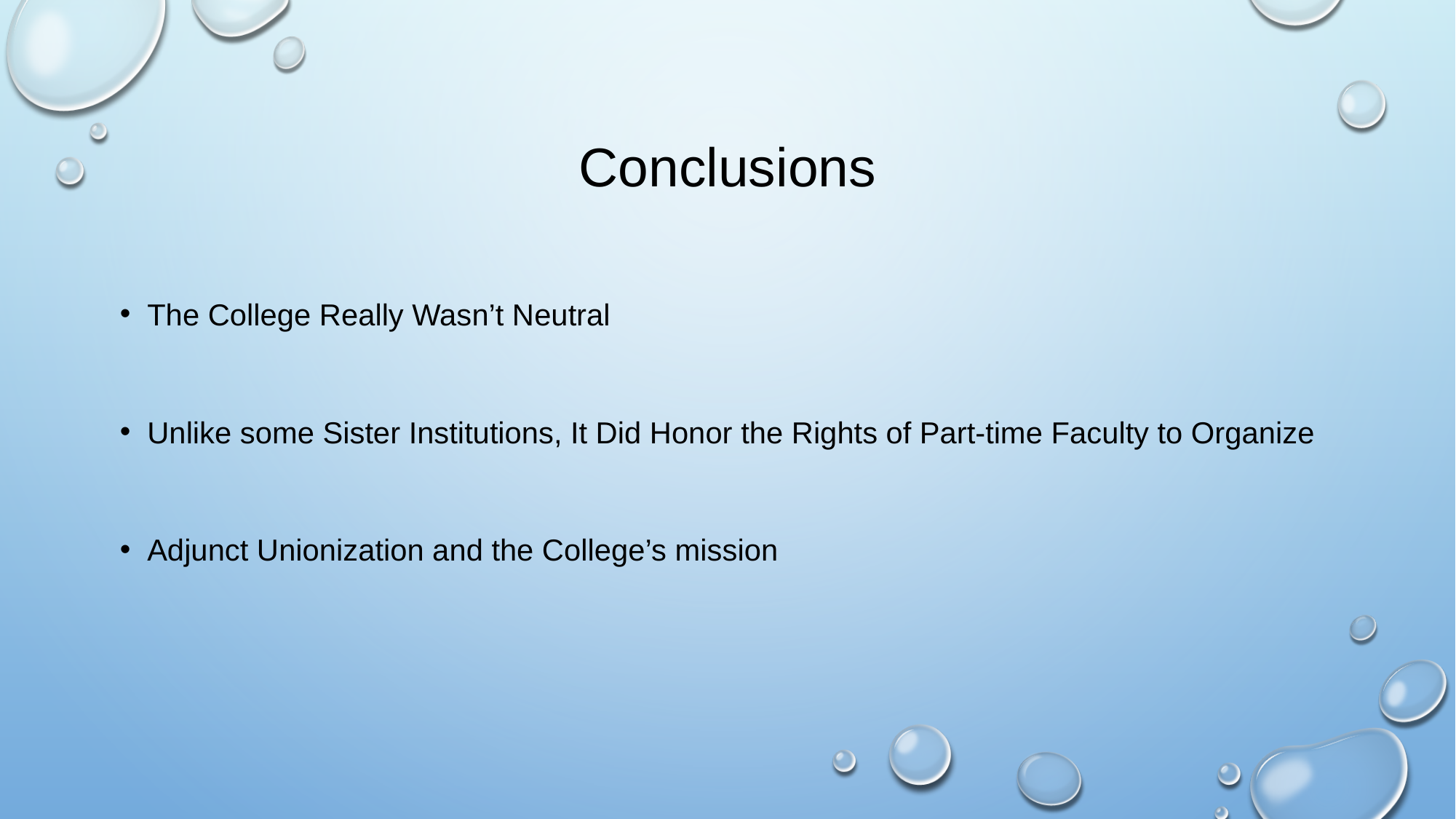

# Conclusions
The College Really Wasn’t Neutral

Unlike some Sister Institutions, It Did Honor the Rights of Part-time Faculty to Organize

Adjunct Unionization and the College’s mission